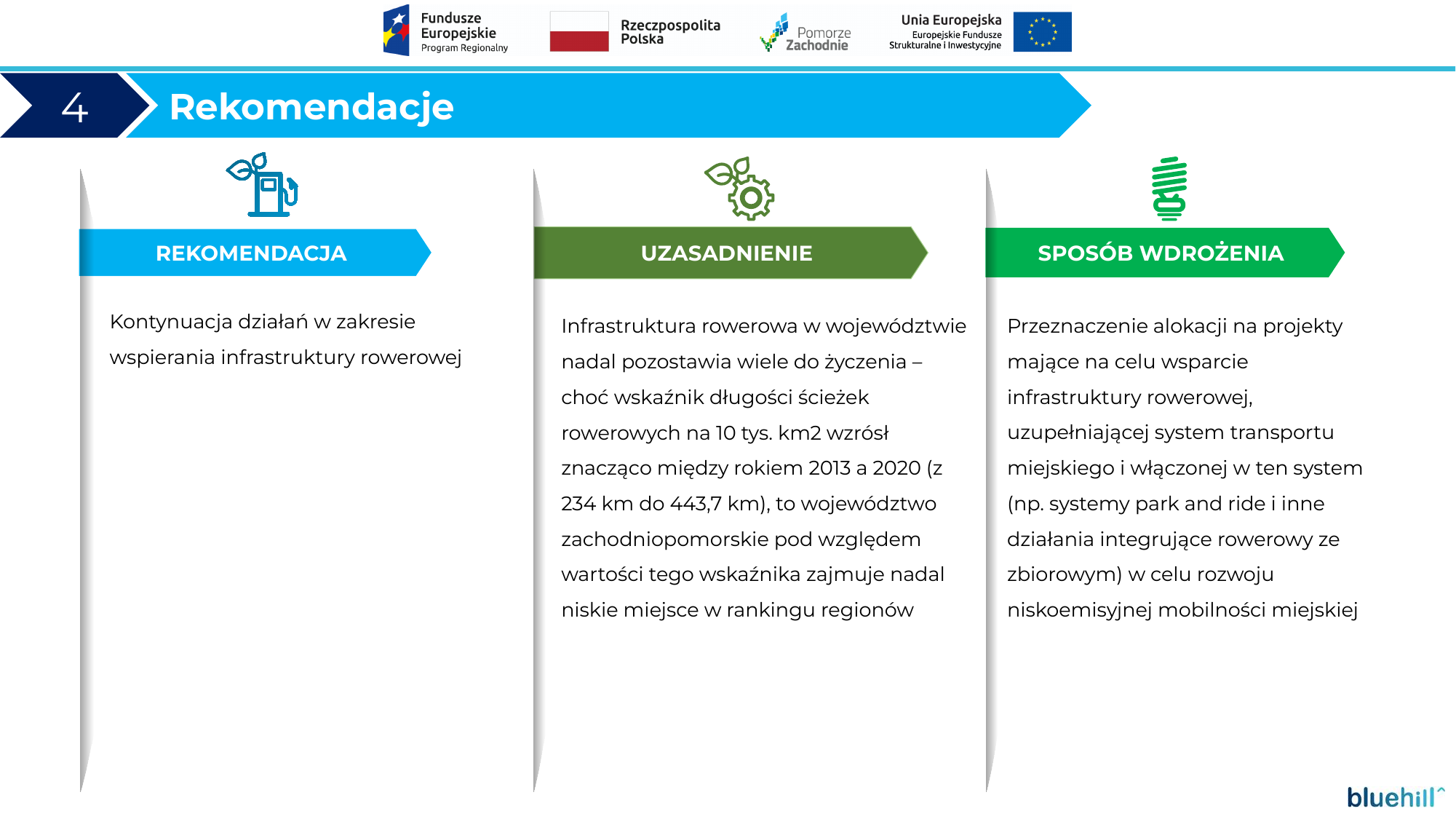

Rekomendacje
4

REKOMENDACJA

UZASADNIENIE

SPOSÓB WDROŻENIA
Kontynuacja działań w zakresie wspierania infrastruktury rowerowej
Przeznaczenie alokacji na projekty mające na celu wsparcie infrastruktury rowerowej, uzupełniającej system transportu miejskiego i włączonej w ten system (np. systemy park and ride i inne działania integrujące rowerowy ze zbiorowym) w celu rozwoju niskoemisyjnej mobilności miejskiej
Infrastruktura rowerowa w województwie nadal pozostawia wiele do życzenia – choć wskaźnik długości ścieżek rowerowych na 10 tys. km2 wzrósł znacząco między rokiem 2013 a 2020 (z 234 km do 443,7 km), to województwo zachodniopomorskie pod względem wartości tego wskaźnika zajmuje nadal niskie miejsce w rankingu regionów